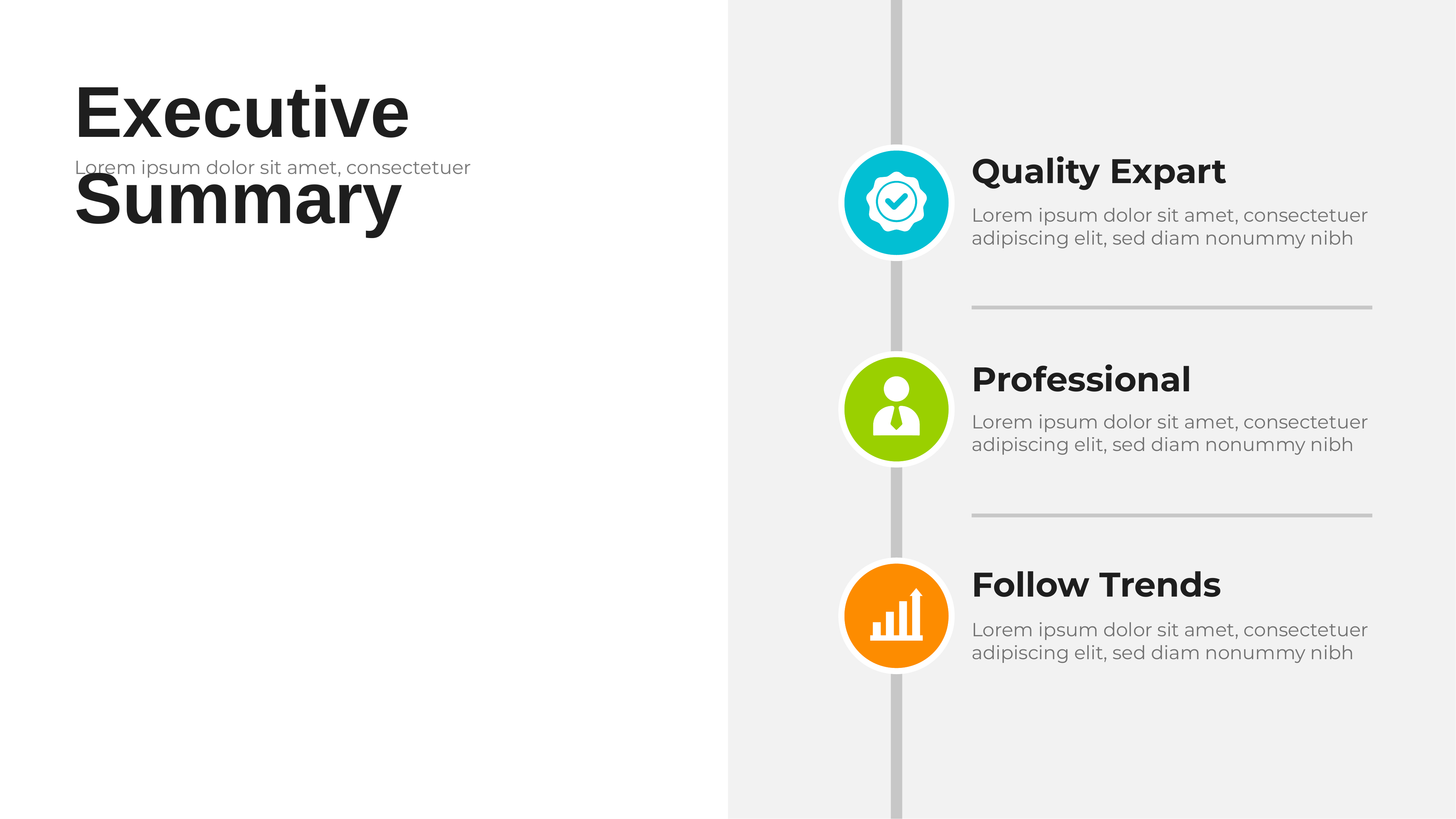

Executive Summary
Lorem ipsum dolor sit amet, consectetuer
Quality Expart

Lorem ipsum dolor sit amet, consectetuer adipiscing elit, sed diam nonummy nibh

Professional

Lorem ipsum dolor sit amet, consectetuer adipiscing elit, sed diam nonummy nibh

Follow Trends

Lorem ipsum dolor sit amet, consectetuer adipiscing elit, sed diam nonummy nibh